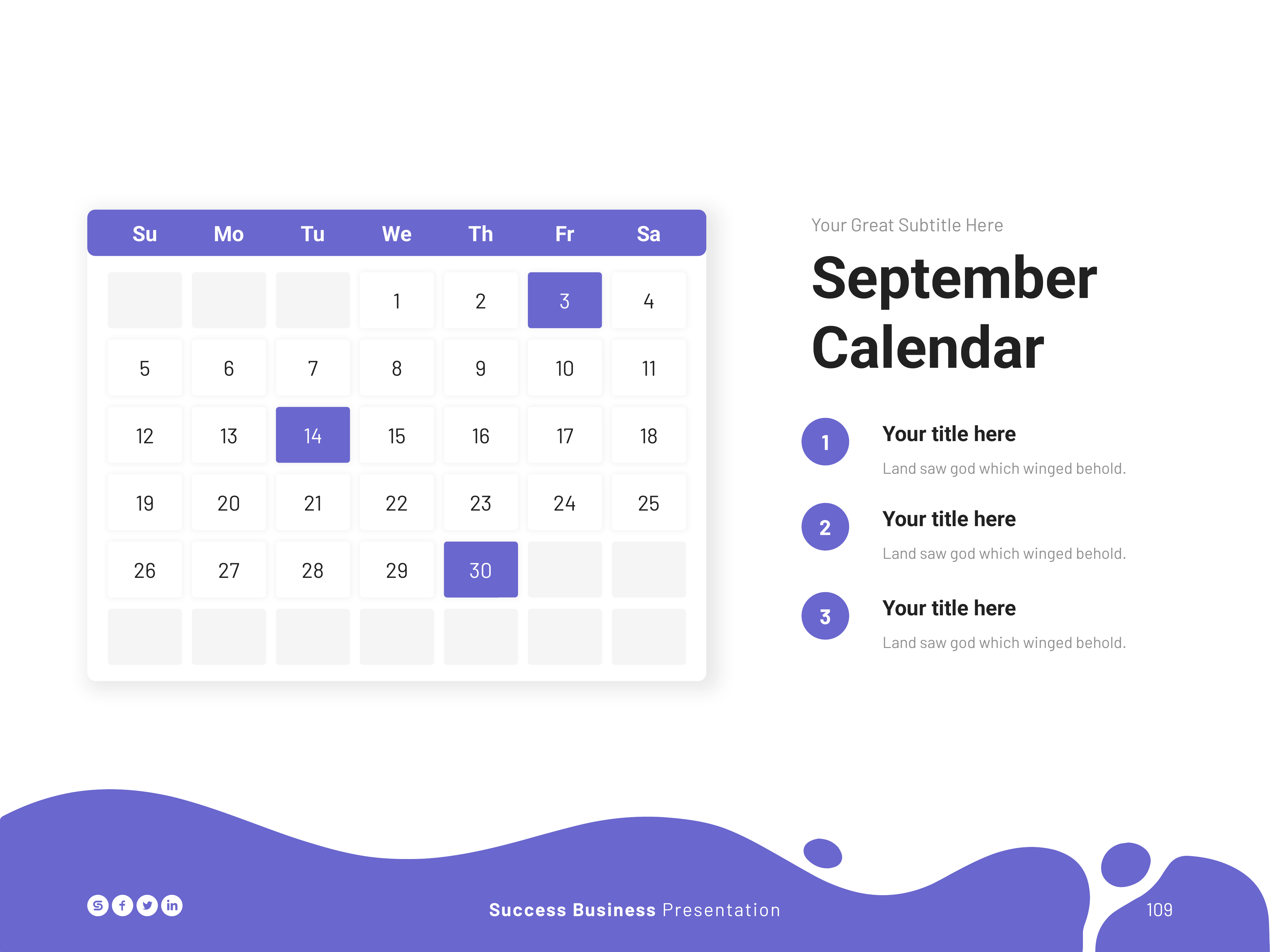

Your Great Subtitle Here
September
Calendar

Su
Mo
Tu
We
Th
Fr
Sa

1
2
3
4
5
6
7
8
9
10
11
Your title here
Land saw god which winged behold.
12
13
14
15
16
17
18
1
19
20
21
22
23
24
25
Your title here
Land saw god which winged behold.
2
26
27
28
29
30

Your title here
Land saw god which winged behold.
3

Success Business Presentation
109